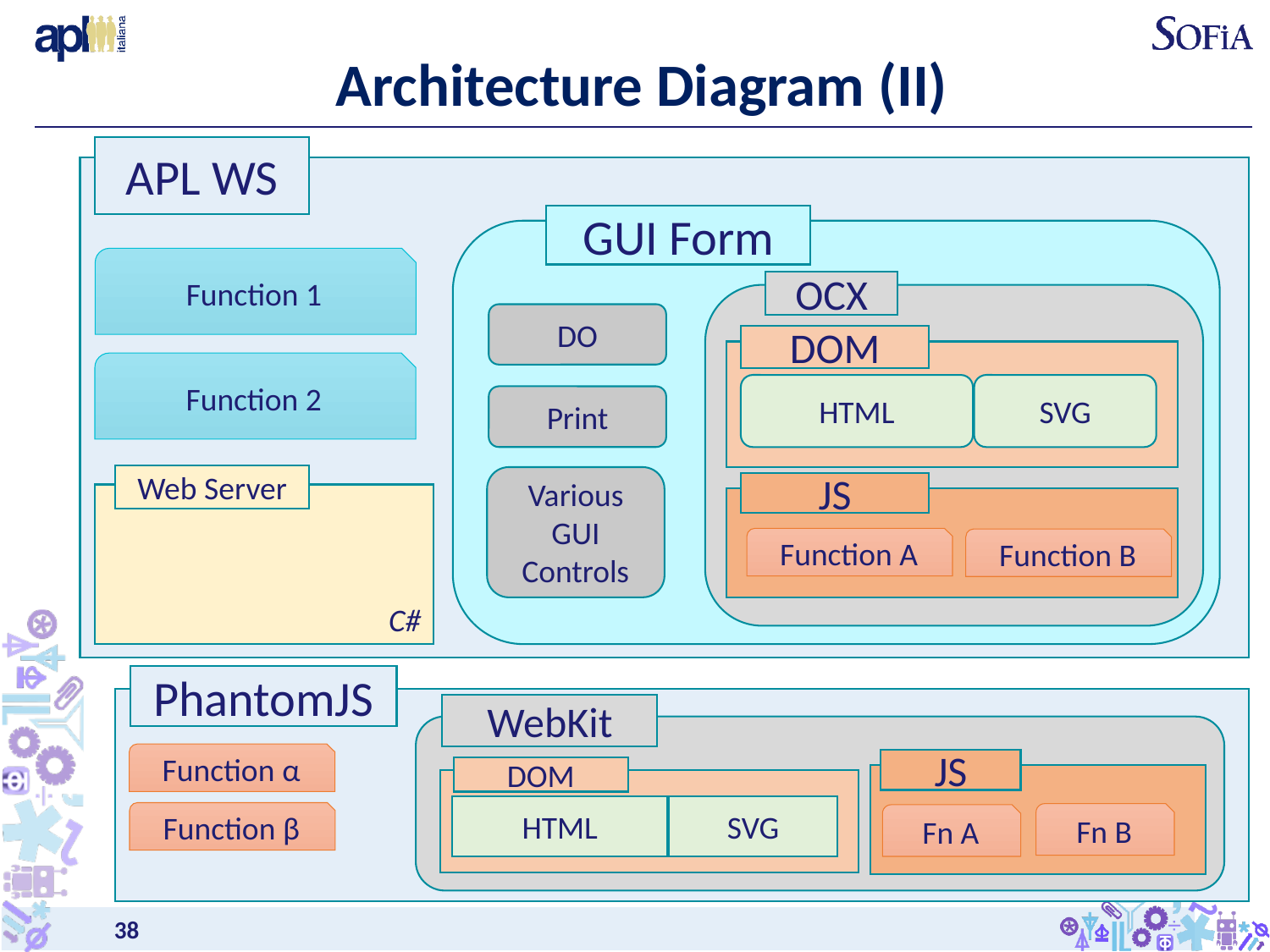

# Architecture Diagram (II)
APL WS

GUI Form

Function 1
OCX

DO
DOM

Function 2
SVG
HTML
Print
Web Server
C#
Various
GUI
Controls
JS

Function A
Function B
PhantomJS

WebKit

Function α
JS

Fn B
Fn A
DOM

SVG
HTML
Function β